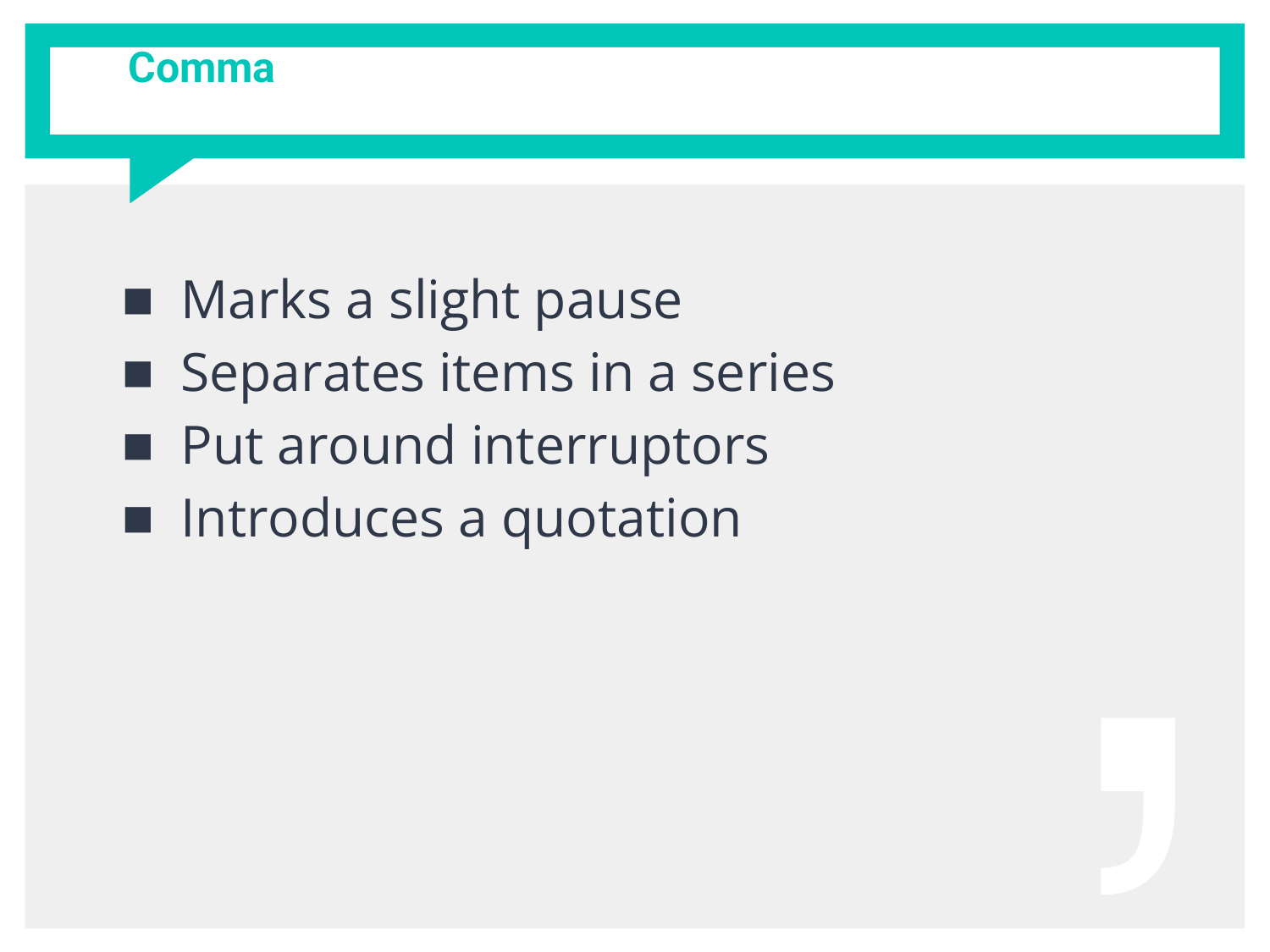

# Comma
,
Marks a slight pause
Separates items in a series
Put around interruptors
Introduces a quotation